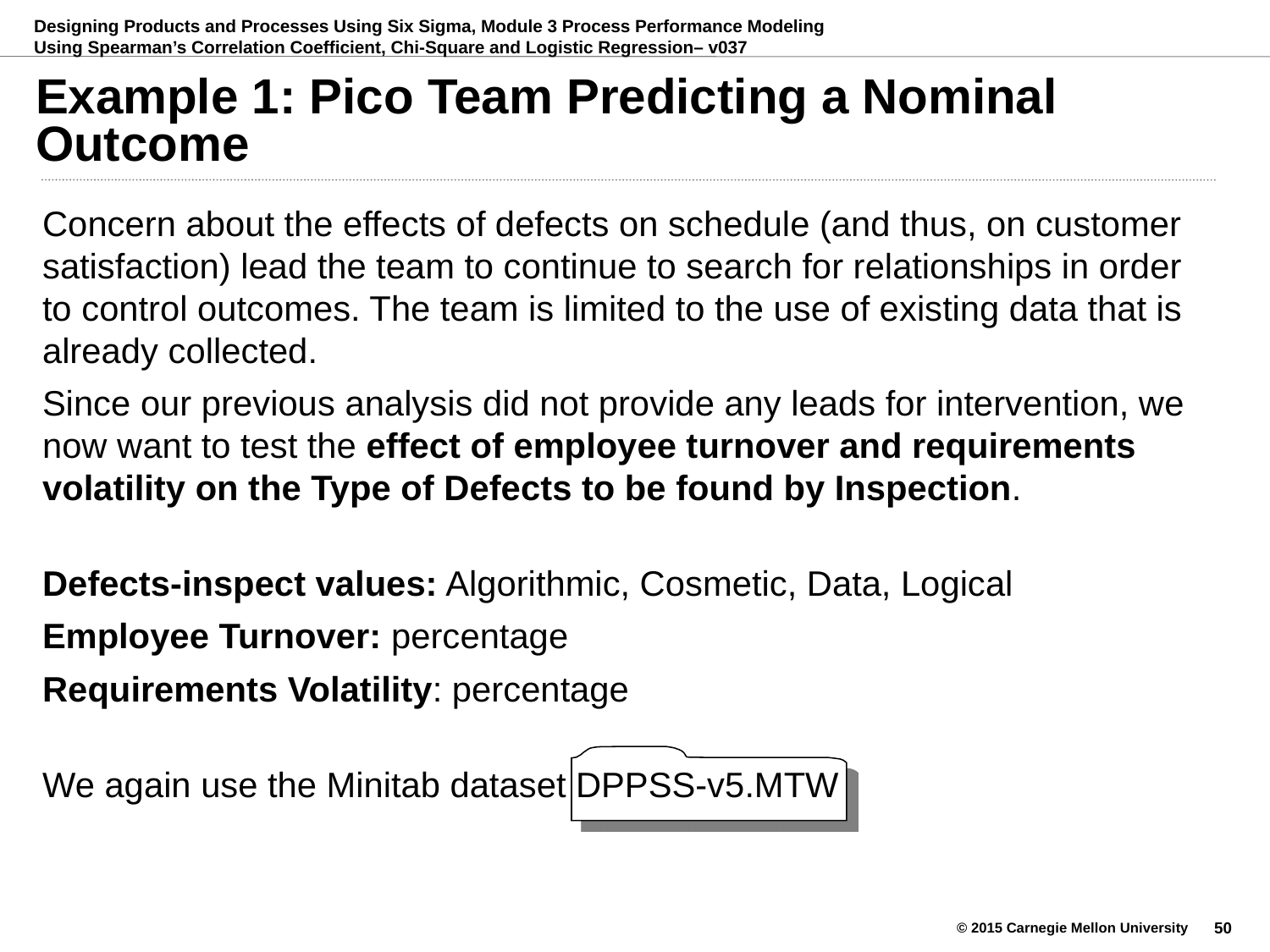

# Example 1: Pico Team Predicting a Nominal Outcome
Concern about the effects of defects on schedule (and thus, on customer satisfaction) lead the team to continue to search for relationships in order to control outcomes. The team is limited to the use of existing data that is already collected.
Since our previous analysis did not provide any leads for intervention, we now want to test the effect of employee turnover and requirements volatility on the Type of Defects to be found by Inspection.

Defects-inspect values: Algorithmic, Cosmetic, Data, Logical
Employee Turnover: percentage
Requirements Volatility: percentage

We again use the Minitab dataset DPPSS-v5.MTW